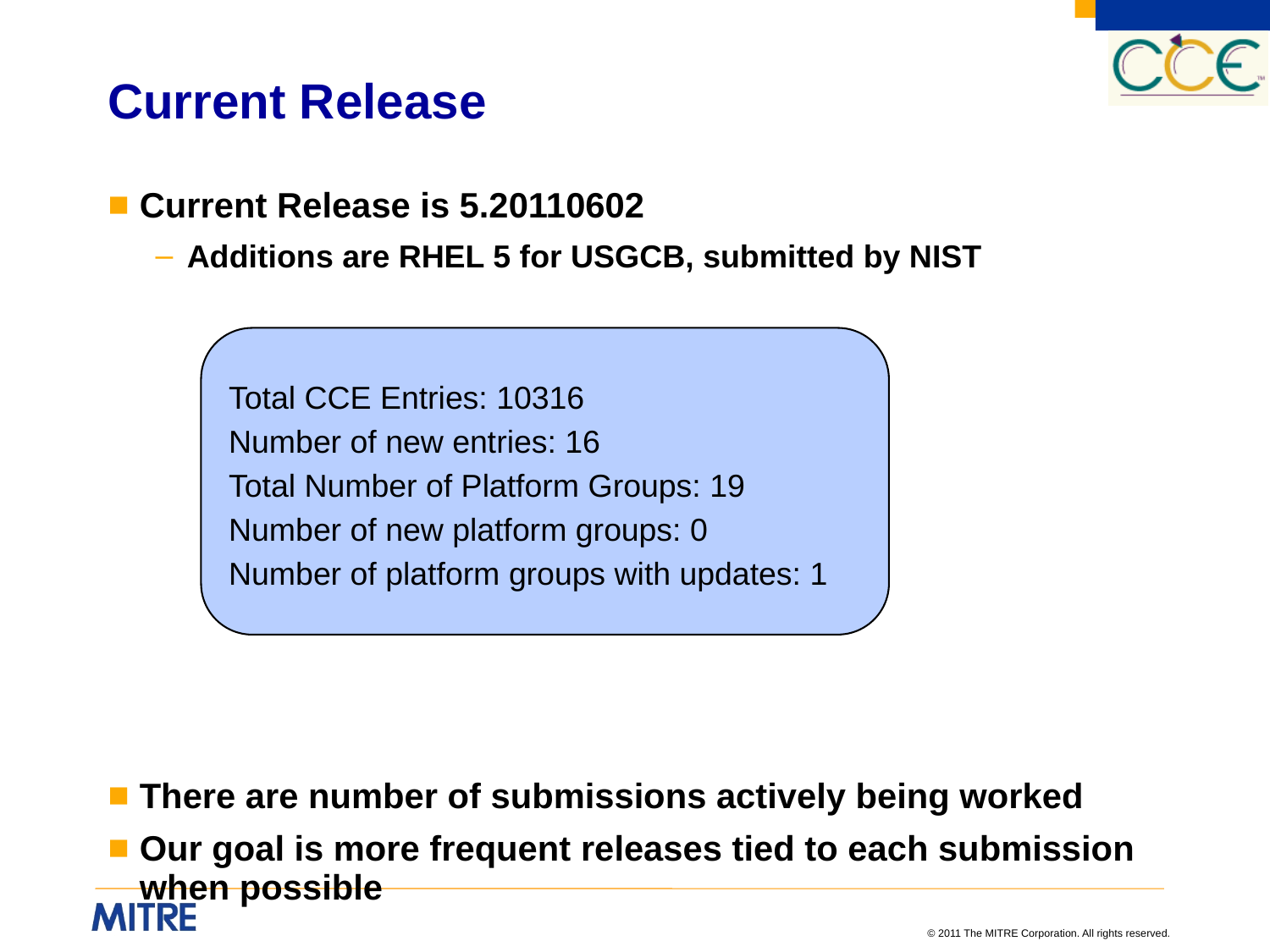

# Current Release
Current Release is 5.20110602
Additions are RHEL 5 for USGCB, submitted by NIST

There are number of submissions actively being worked
Our goal is more frequent releases tied to each submission when possible
Total CCE Entries: 10316
Number of new entries: 16
Total Number of Platform Groups: 19
Number of new platform groups: 0
Number of platform groups with updates: 1